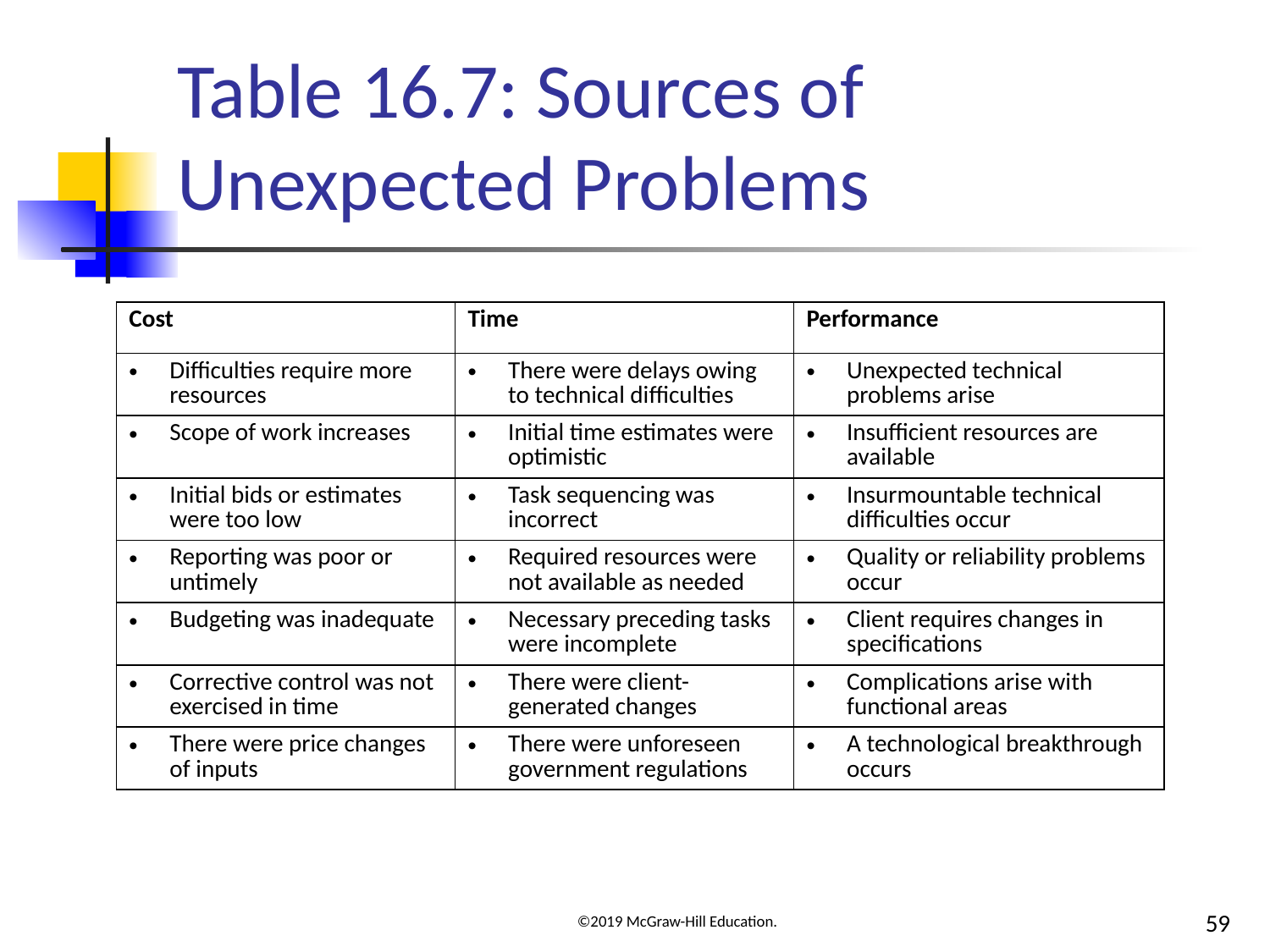

# Table 16.7: Sources of Unexpected Problems
| Cost | Time | Performance |
| --- | --- | --- |
| Difficulties require more resources | There were delays owing to technical difficulties | Unexpected technical problems arise |
| Scope of work increases | Initial time estimates were optimistic | Insufficient resources are available |
| Initial bids or estimates were too low | Task sequencing was incorrect | Insurmountable technical difficulties occur |
| Reporting was poor or untimely | Required resources were not available as needed | Quality or reliability problems occur |
| Budgeting was inadequate | Necessary preceding tasks were incomplete | Client requires changes in specifications |
| Corrective control was not exercised in time | There were client-generated changes | Complications arise with functional areas |
| There were price changes of inputs | There were unforeseen government regulations | A technological breakthrough occurs |